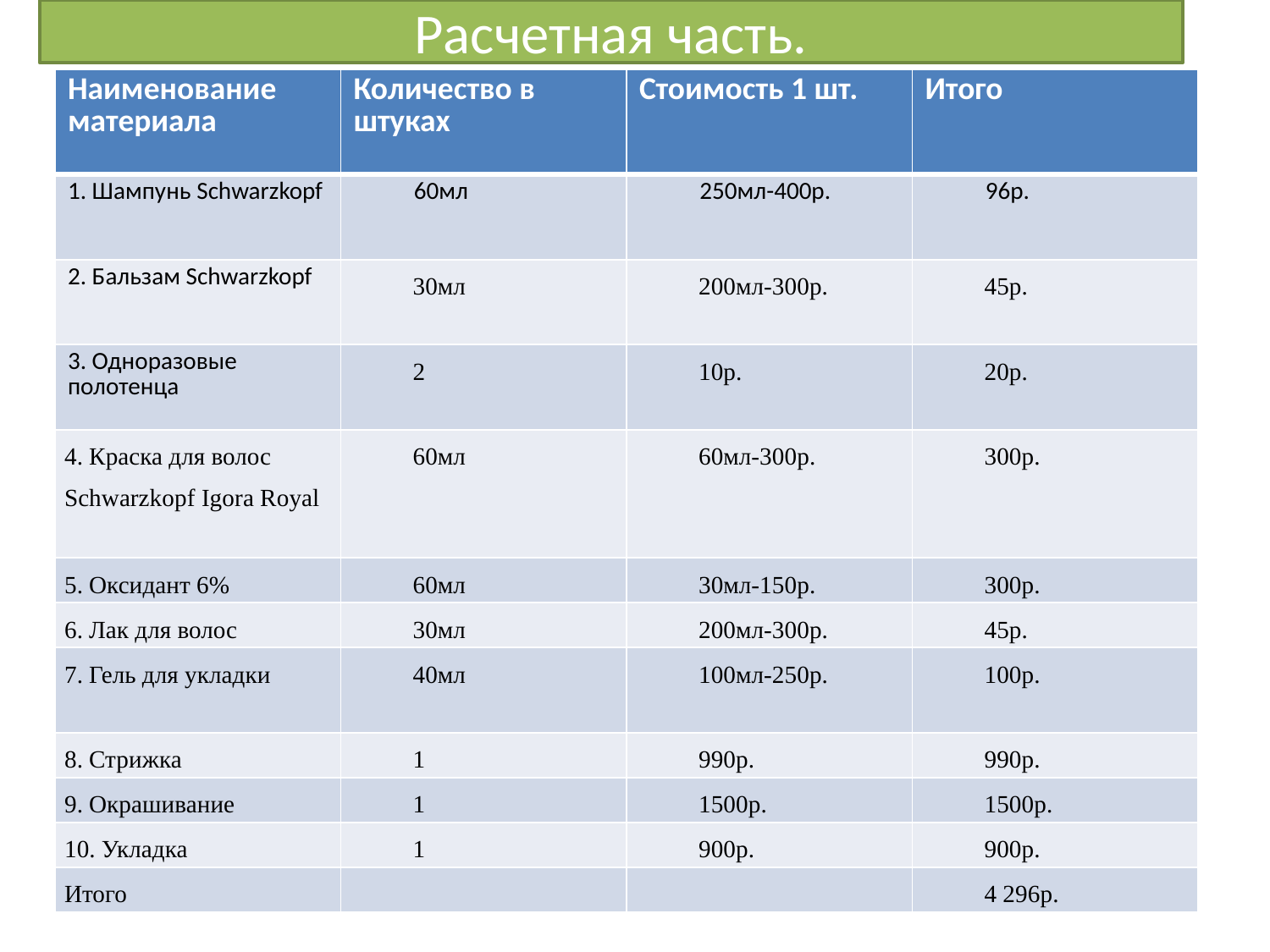

Расчетная часть.
#
| Наименование материала | Количество в штуках | Стоимость 1 шт. | Итого |
| --- | --- | --- | --- |
| 1. Шампунь Schwarzkopf | 60мл | 250мл-400р. | 96р. |
| 2. Бальзам Schwarzkopf | 30мл | 200мл-300р. | 45р. |
| 3. Одноразовые полотенца | 2 | 10р. | 20р. |
| 4. Краска для волос Schwarzkopf Igora Royal | 60мл | 60мл-300р. | 300р. |
| 5. Оксидант 6% | 60мл | 30мл-150р. | 300р. |
| 6. Лак для волос | 30мл | 200мл-300р. | 45р. |
| 7. Гель для укладки | 40мл | 100мл-250р. | 100р. |
| 8. Стрижка | 1 | 990р. | 990р. |
| 9. Окрашивание | 1 | 1500р. | 1500р. |
| 10. Укладка | 1 | 900р. | 900р. |
| Итого |  |  | 4 296р. |